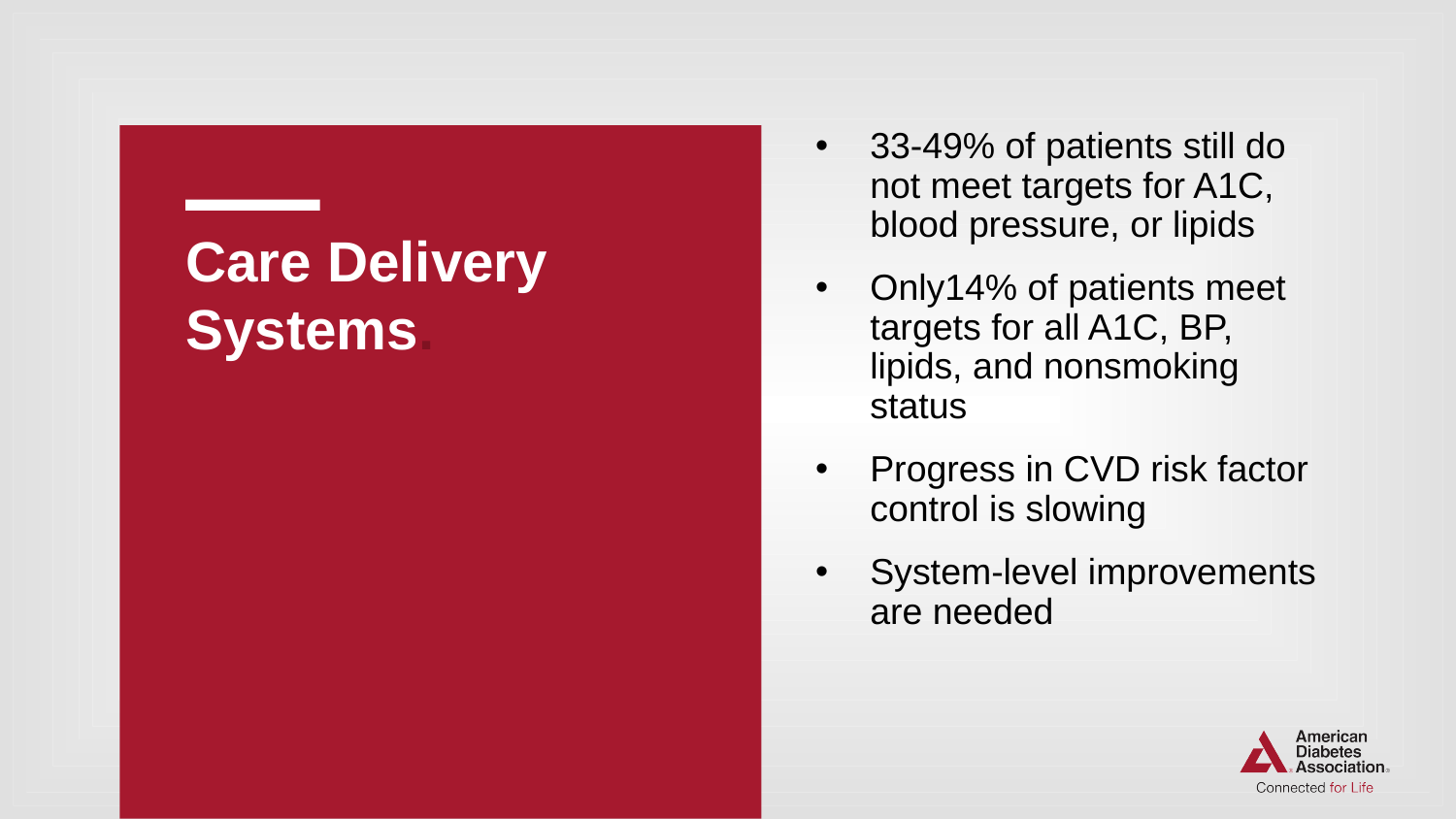

33-49% of patients still do not meet targets for A1C, blood pressure, or lipids
Only14% of patients meet targets for all A1C, BP, lipids, and nonsmoking status
Progress in CVD risk factor control is slowing
System-level improvements are needed
# Care Delivery Systems.